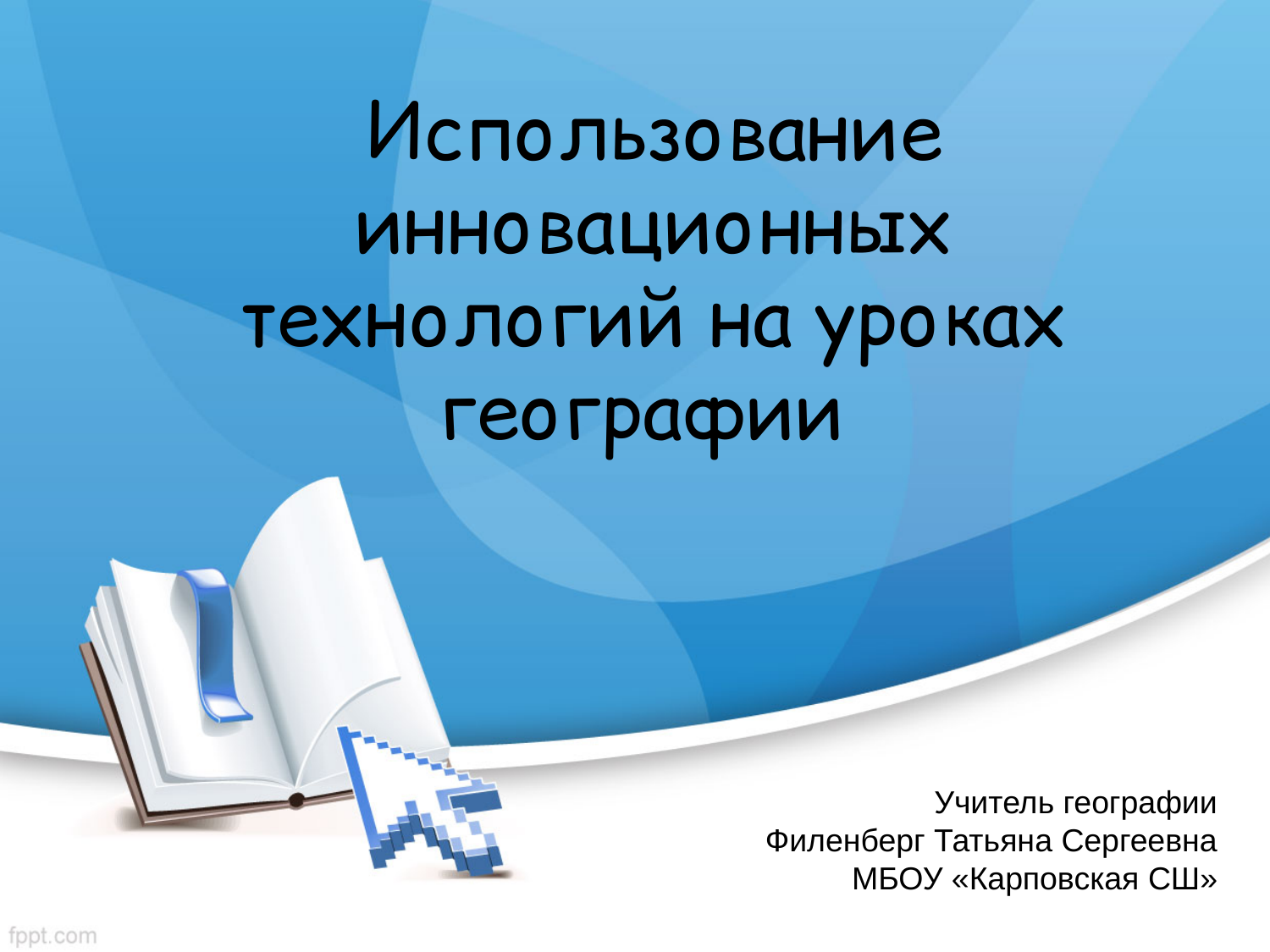

# Использование инновационных технологий на уроках географии
Учитель географии
Филенберг Татьяна Сергеевна
МБОУ «Карповская СШ»